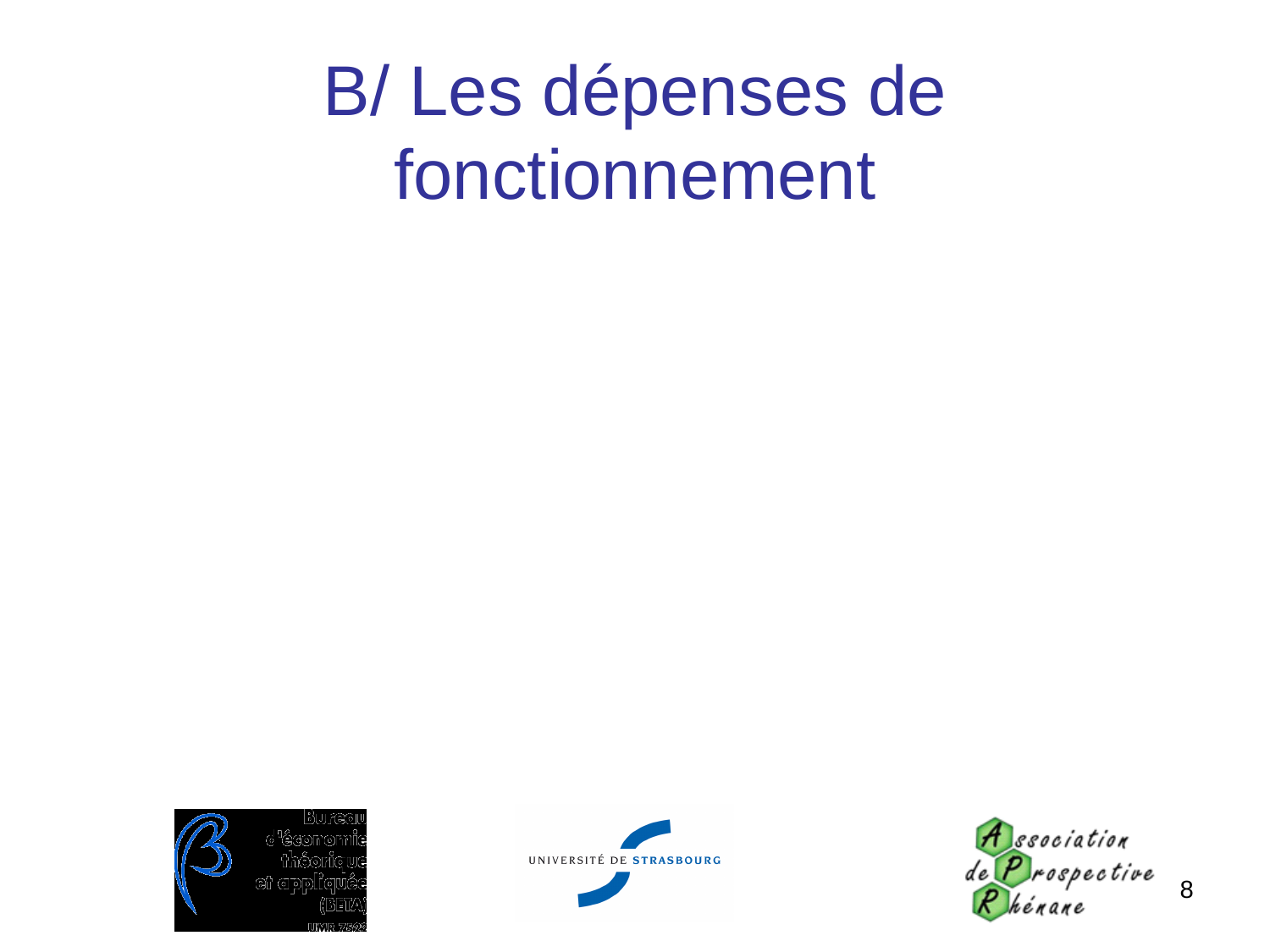

# B/ Les dépenses de fonctionnement
378 MF (57,6 M€), avec la répartition suivante:
38% petit matériel (type scientifique, informatique,…) et fournitures (édition, reprographie)
25% prestations de service (transports, hébergement, réceptions, maintenance info,…).
22% fluides
14% entretien des bâtiments

219 MF (33,4 M€) dans le Bas-Rhin

8